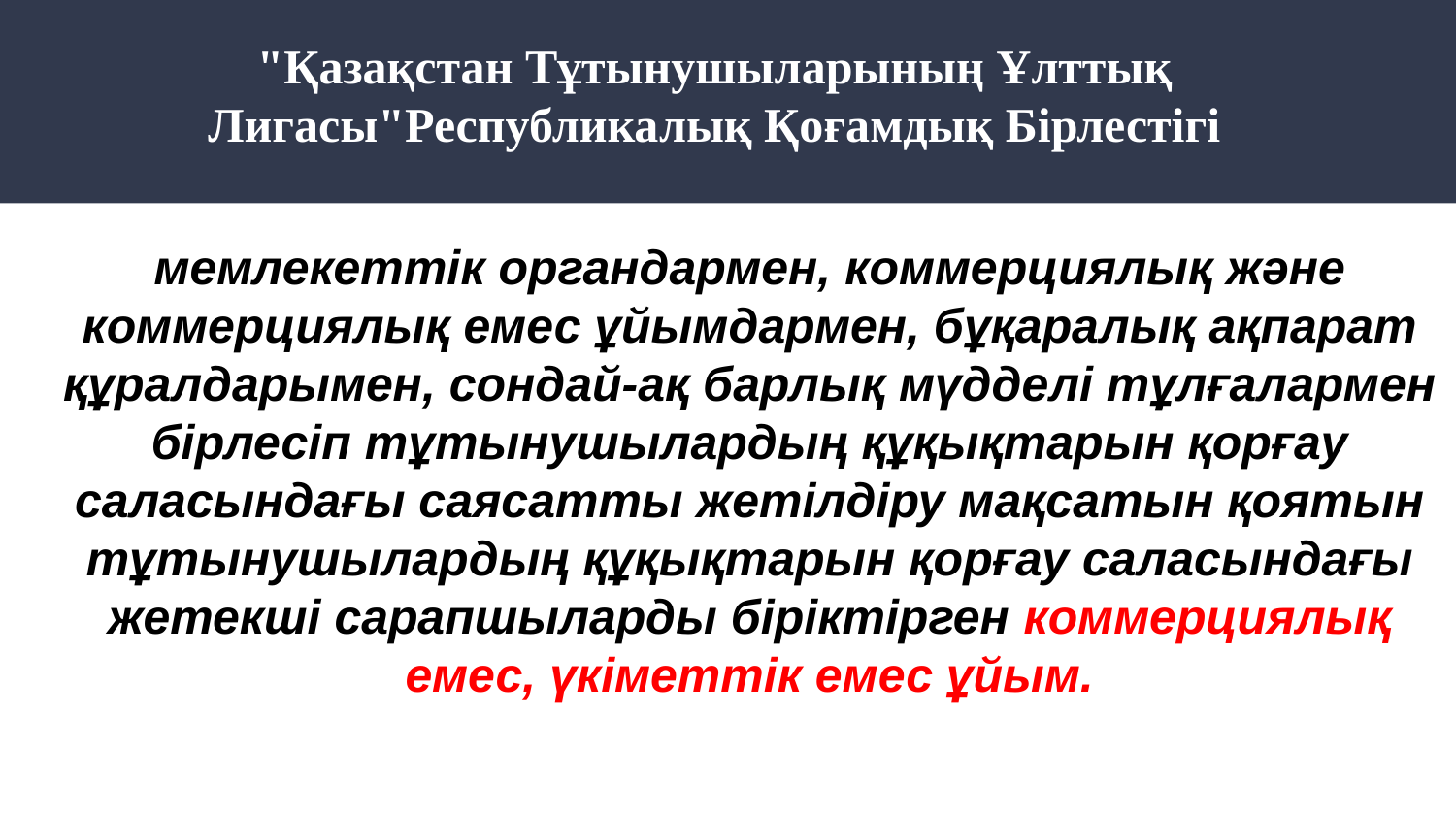

"Қазақстан Тұтынушыларының Ұлттық Лигасы"Республикалық Қоғамдық Бірлестігі
# мемлекеттік органдармен, коммерциялық және коммерциялық емес ұйымдармен, бұқаралық ақпарат құралдарымен, сондай-ақ барлық мүдделі тұлғалармен бірлесіп тұтынушылардың құқықтарын қорғау саласындағы саясатты жетілдіру мақсатын қоятын тұтынушылардың құқықтарын қорғау саласындағы жетекші сарапшыларды біріктірген коммерциялық емес, үкіметтік емес ұйым.